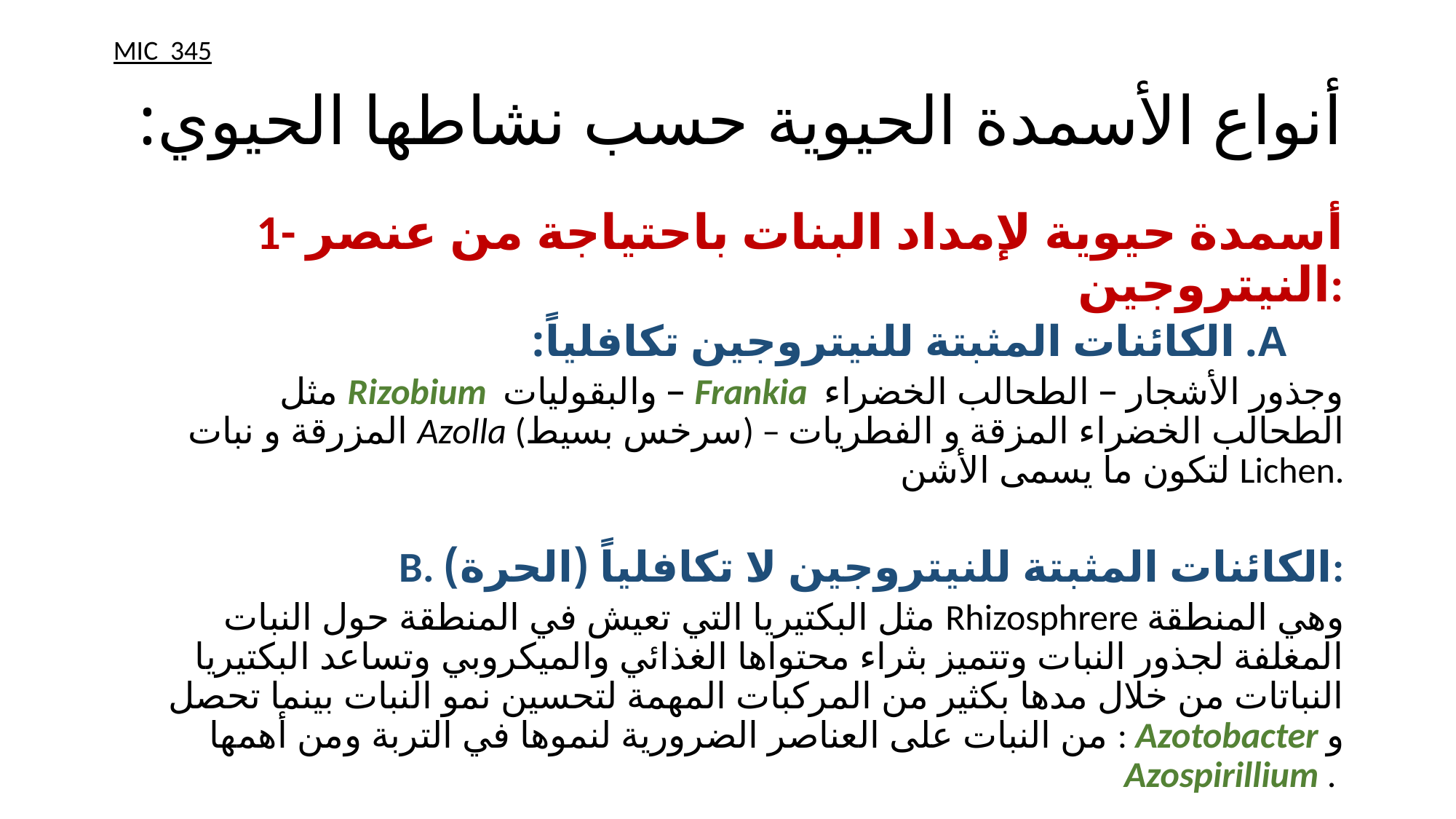

MIC  345
# أنواع الأسمدة الحيوية حسب نشاطها الحيوي:
1- أسمدة حيوية لإمداد البنات باحتياجة من عنصر النيتروجين:
الكائنات المثبتة للنيتروجين تكافلياً:
مثل Rizobium  والبقوليات – Frankia  وجذور الأشجار – الطحالب الخضراء المزرقة و نبات Azolla (سرخس بسيط) – الطحالب الخضراء المزقة و الفطريات لتكون ما يسمى الأشن Lichen.

B. الكائنات المثبتة للنيتروجين لا تكافلياً (الحرة):
مثل البكتيريا التي تعيش في المنطقة حول النبات Rhizosphrere وهي المنطقة المغلفة لجذور النبات وتتميز بثراء محتواها الغذائي والميكروبي وتساعد البكتيريا النباتات من خلال مدها بكثير من المركبات المهمة لتحسين نمو النبات بينما تحصل من النبات على العناصر الضرورية لنموها في التربة ومن أهمها : Azotobacter و Azospirillium .